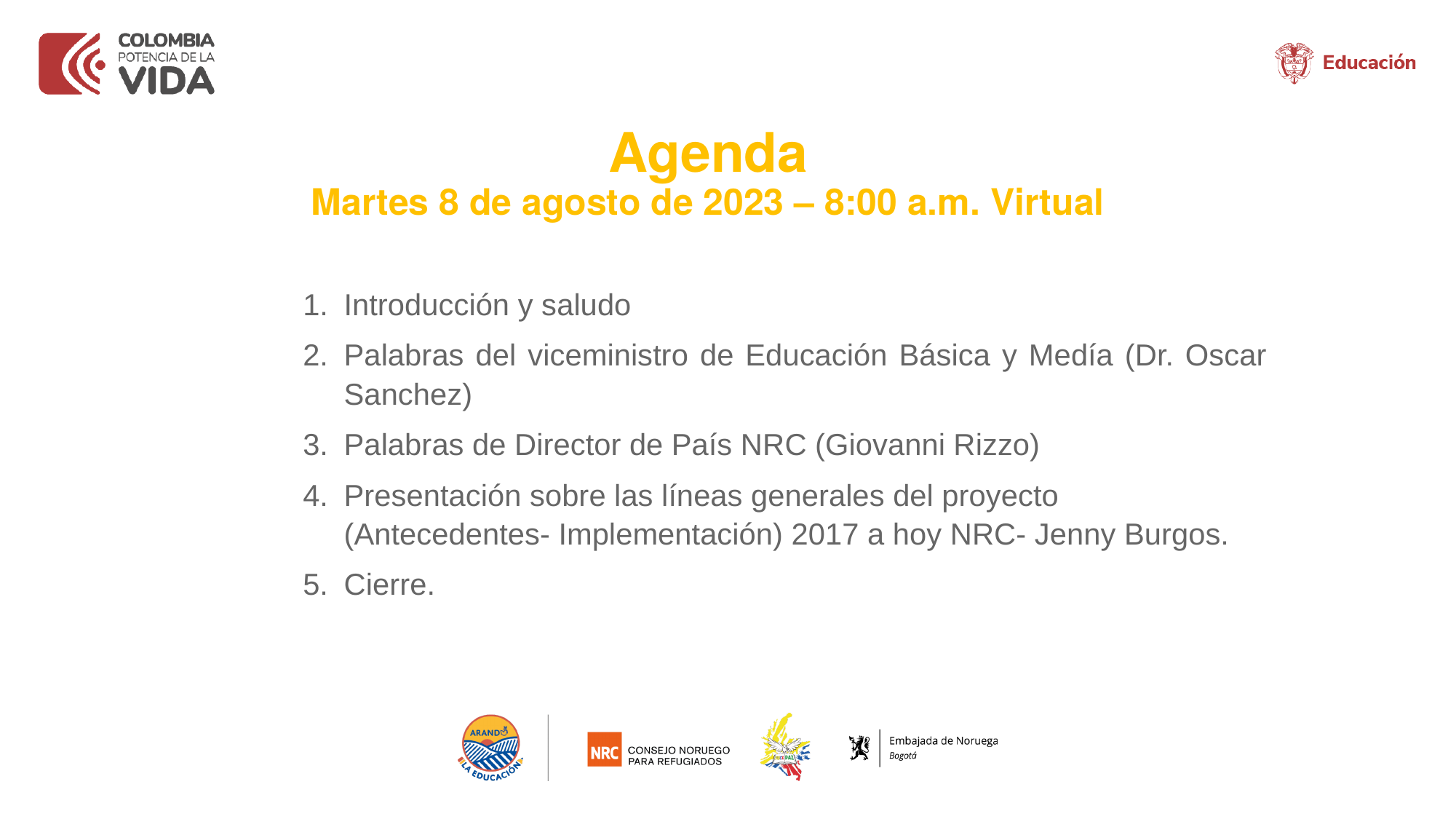

Agenda
Martes 8 de agosto de 2023 – 8:00 a.m. Virtual
Introducción y saludo
Palabras del viceministro de Educación Básica y Medía (Dr. Oscar Sanchez)
Palabras de Director de País NRC (Giovanni Rizzo)
Presentación sobre las líneas generales del proyecto (Antecedentes- Implementación) 2017 a hoy NRC- Jenny Burgos.
Cierre.
www.---------------.gov.co